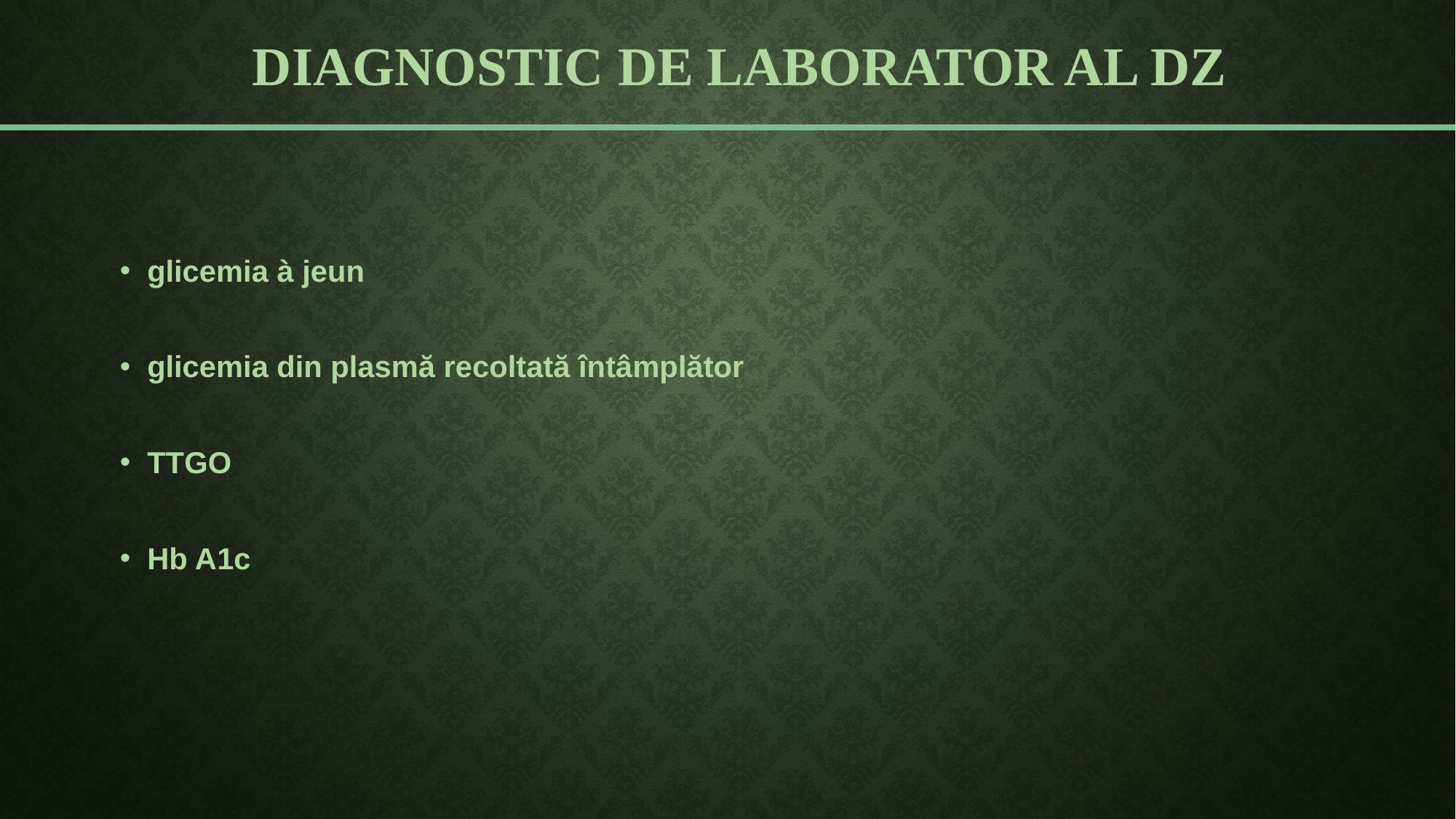

# Diagnostic de laborator AL DZ

glicemia à jeun

glicemia din plasmă recoltată întâmplător

TTGO

Hb A1c